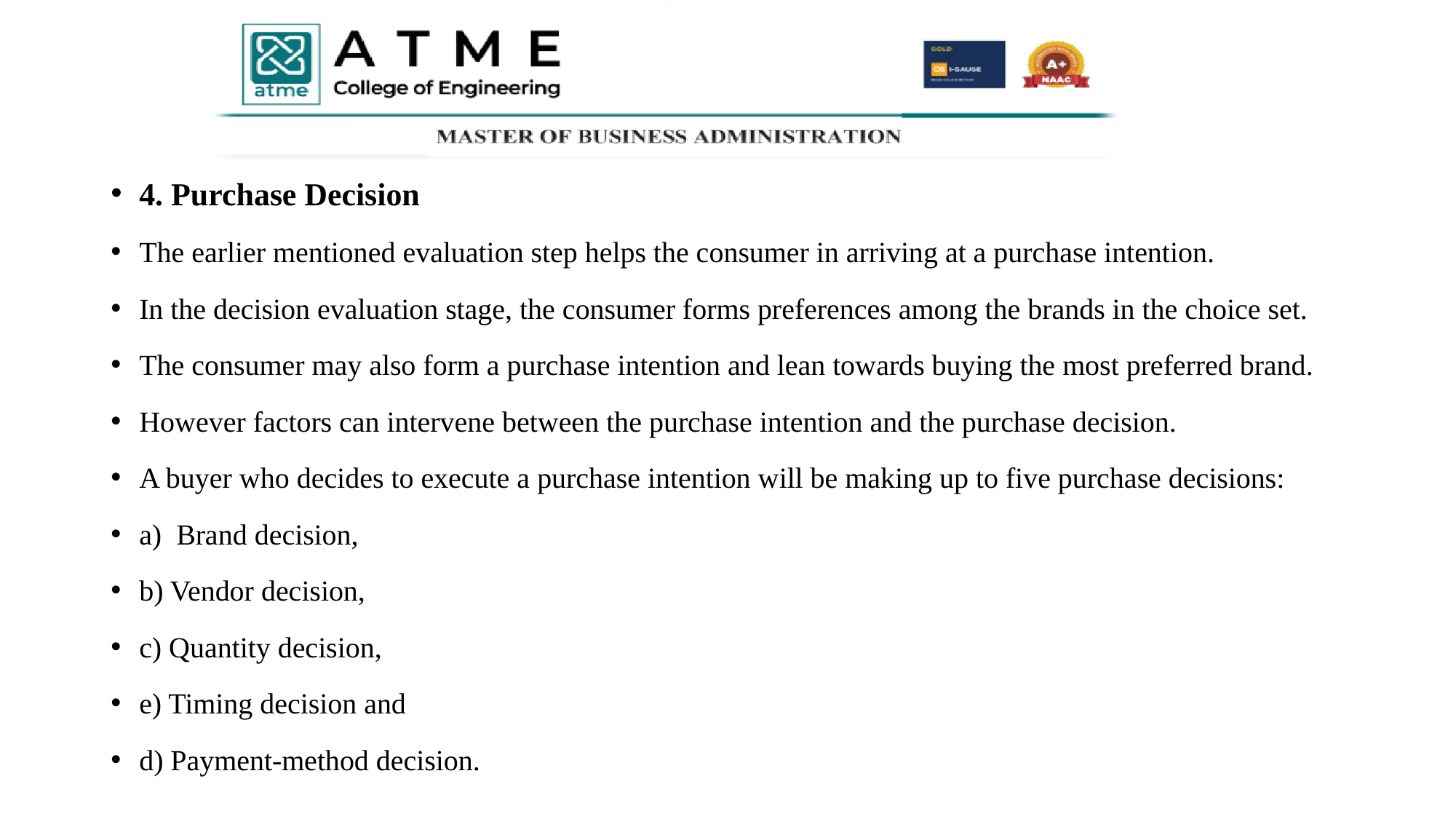

#
4. Purchase Decision
The earlier mentioned evaluation step helps the consumer in arriving at a purchase intention.
In the decision evaluation stage, the consumer forms preferences among the brands in the choice set.
The consumer may also form a purchase intention and lean towards buying the most preferred brand.
However factors can intervene between the purchase intention and the purchase decision.
A buyer who decides to execute a purchase intention will be making up to five purchase decisions:
a)  Brand decision,
b) Vendor decision,
c) Quantity decision,
e) Timing decision and
d) Payment-method decision.